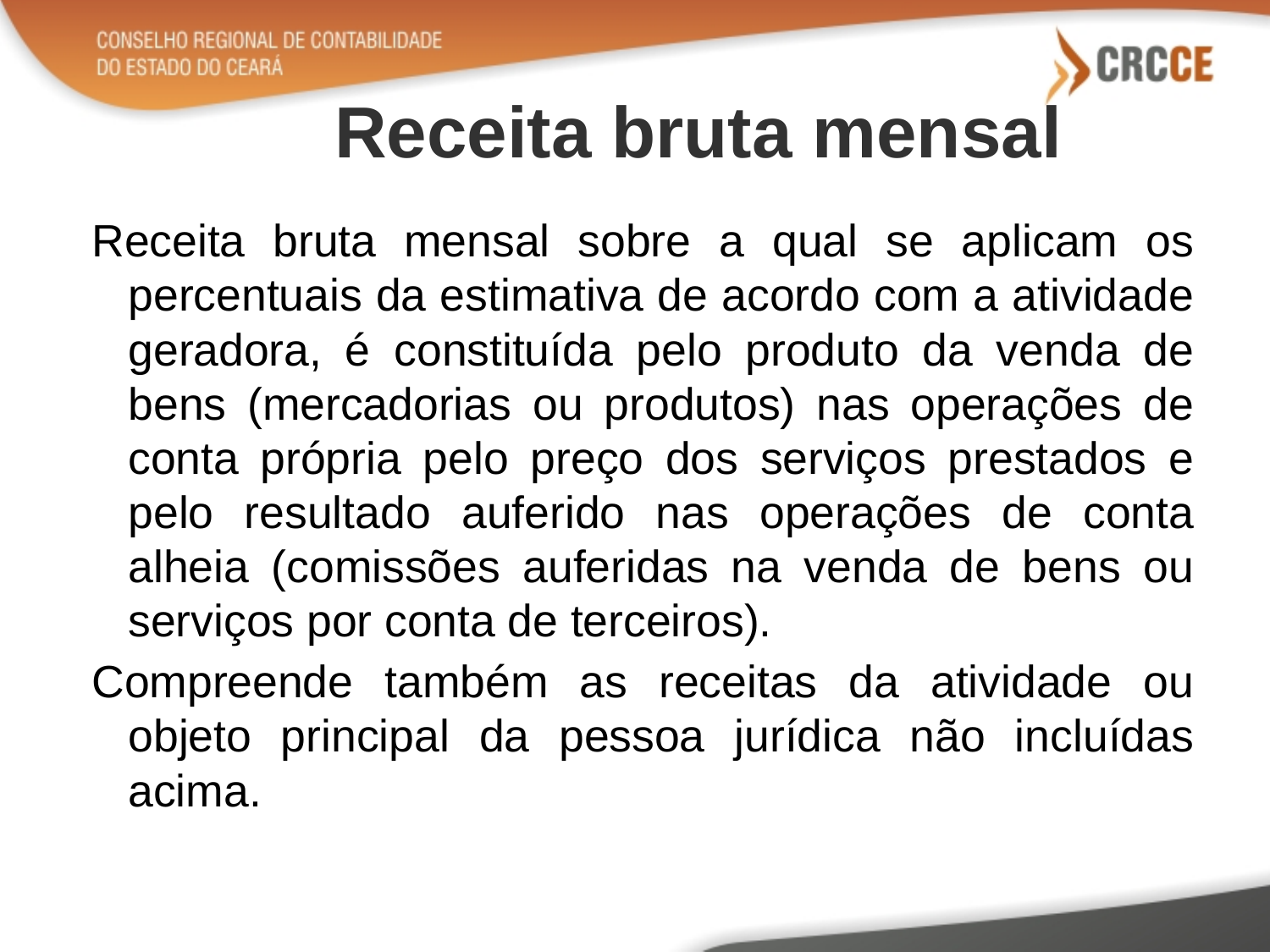

# Receita bruta mensal
Receita bruta mensal sobre a qual se aplicam os percentuais da estimativa de acordo com a atividade geradora, é constituída pelo produto da venda de bens (mercadorias ou produtos) nas operações de conta própria pelo preço dos serviços prestados e pelo resultado auferido nas operações de conta alheia (comissões auferidas na venda de bens ou serviços por conta de terceiros).
Compreende também as receitas da atividade ou objeto principal da pessoa jurídica não incluídas acima.